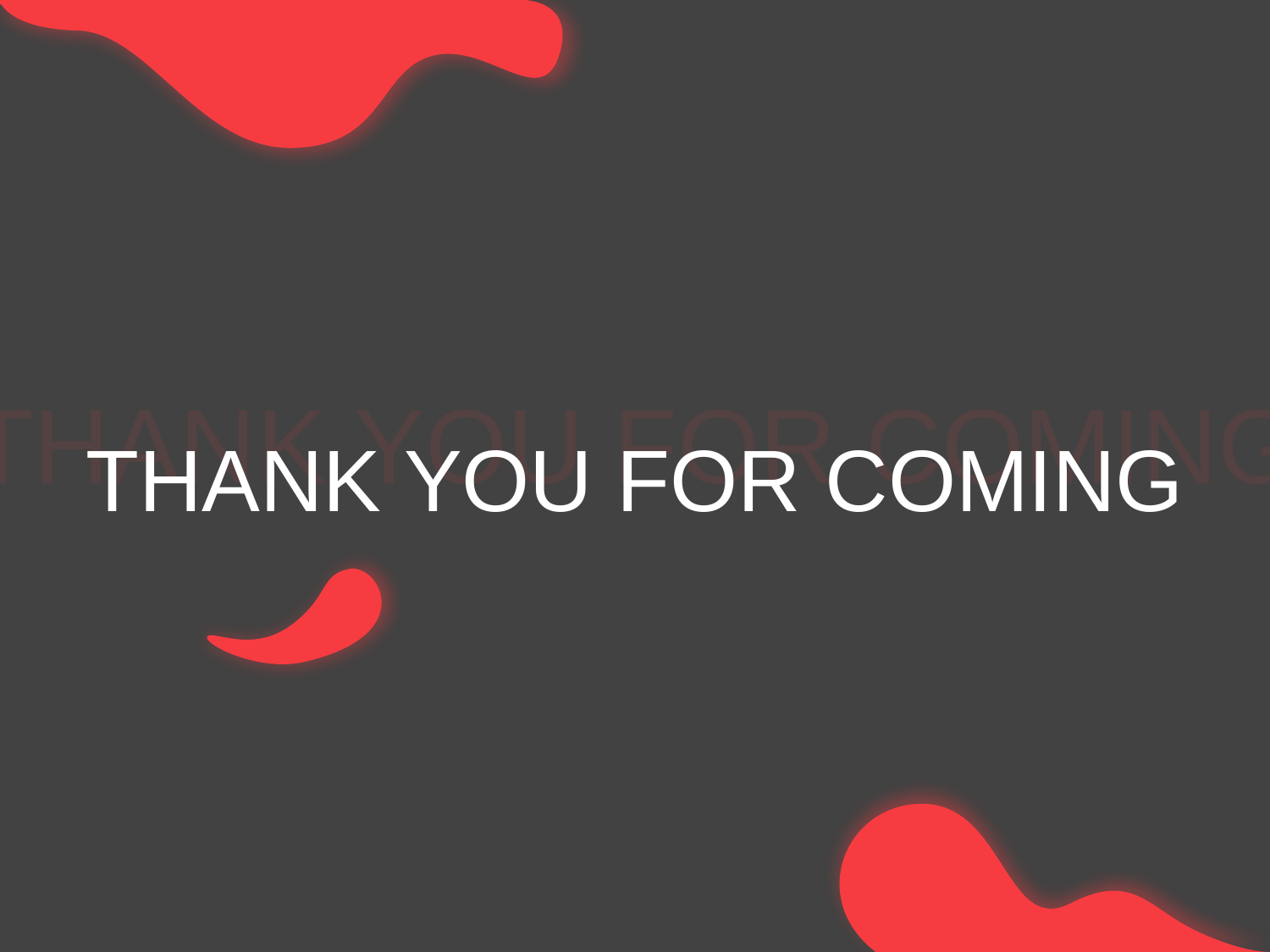

THANK YOU FOR COMING
THANK YOU FOR COMING